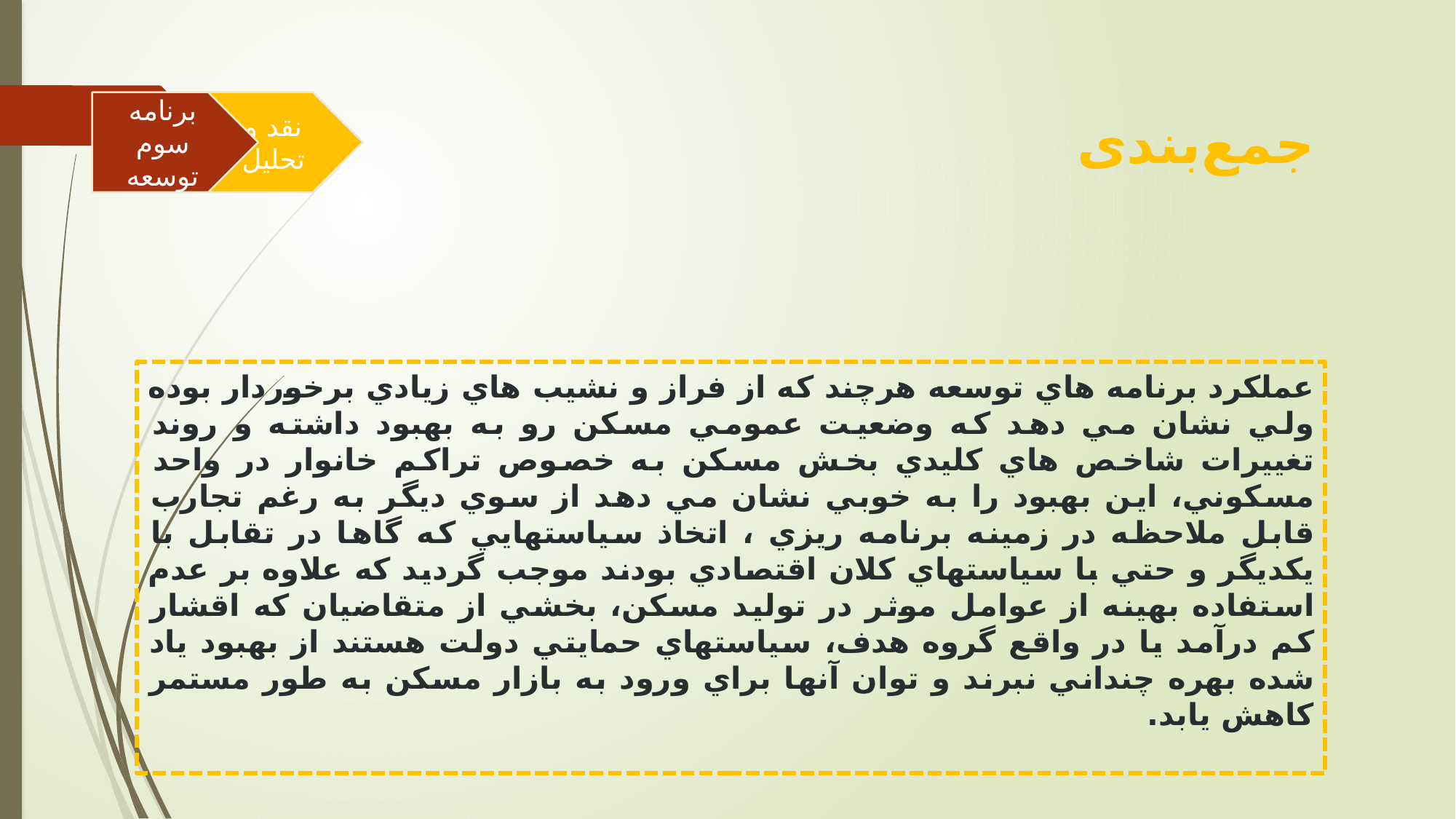

برنامه سوم توسعه
نقد و تحلیل
جمع‌بندی
عملكرد برنامه هاي توسعه هرچند كه از فراز و نشيب هاي زيادي برخوردار بوده ولي نشان مي دهد كه وضعيت عمومي مسكن رو به بهبود داشته و روند تغييرات شاخص هاي كليدي بخش مسكن به خصوص تراكم خانوار در واحد مسكوني، اين بهبود را به خوبي نشان مي دهد از سوي ديگر به رغم تجارب قابل ملاحظه در زمينه برنامه ريزي ، اتخاذ سياستهايي كه گاها در تقابل با يكديگر و حتي با سياستهاي كلان اقتصادي بودند موجب گرديد كه علاوه بر عدم استفاده بهينه از عوامل موثر در توليد مسكن، بخشي از متقاضيان كه اقشار كم درآمد يا در واقع گروه هدف، سياستهاي حمايتي دولت هستند از بهبود ياد شده بهره چنداني نبرند و توان آنها براي ورود به بازار مسكن به طور مستمر كاهش يابد.